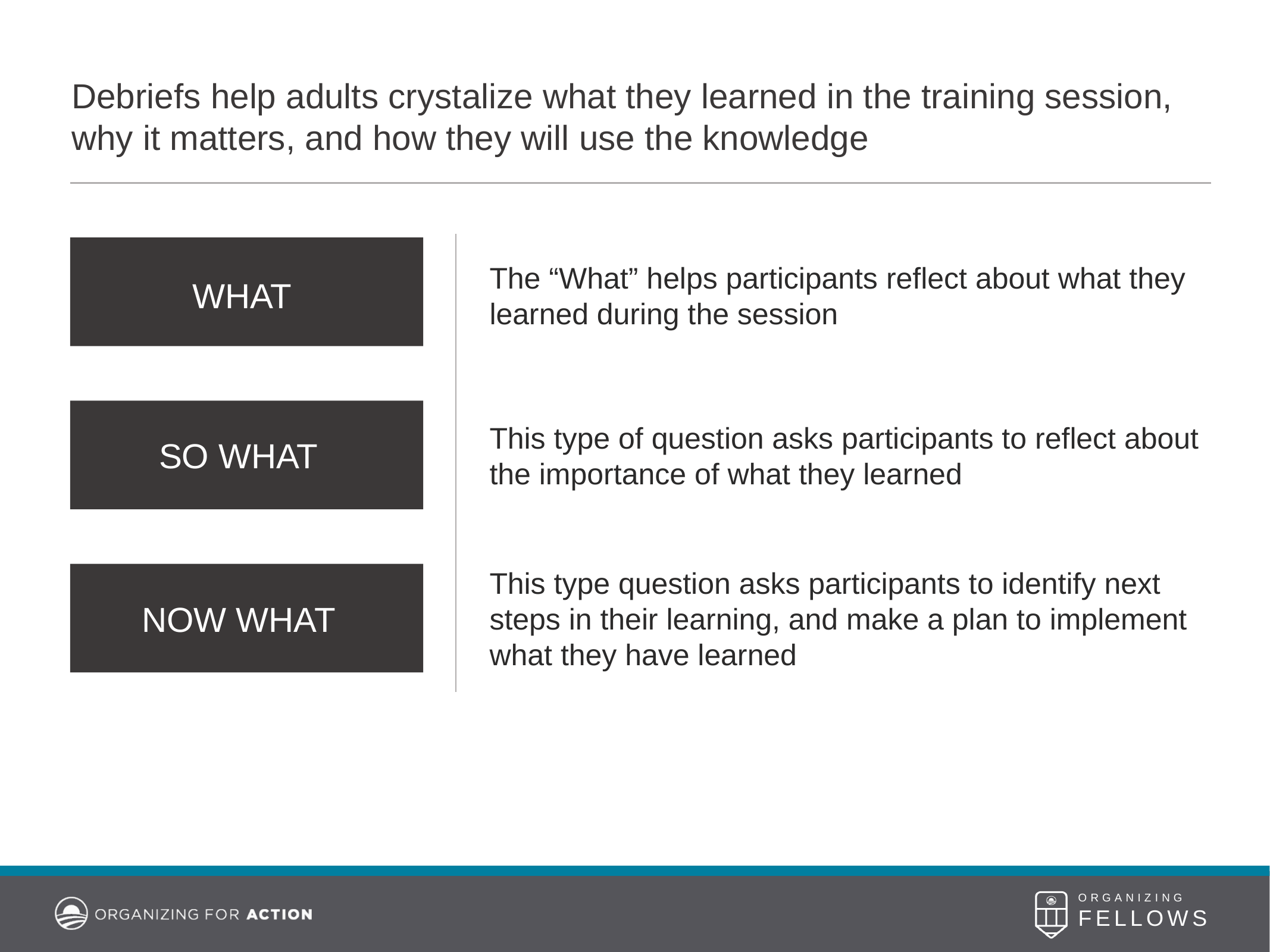

Debriefs help adults crystalize what they learned in the training session, why it matters, and how they will use the knowledge

The “What” helps participants reflect about what they learned during the session
WHAT

SO WHAT
This type of question asks participants to reflect about the importance of what they learned

NOW WHAT
This type question asks participants to identify next steps in their learning, and make a plan to implement what they have learned